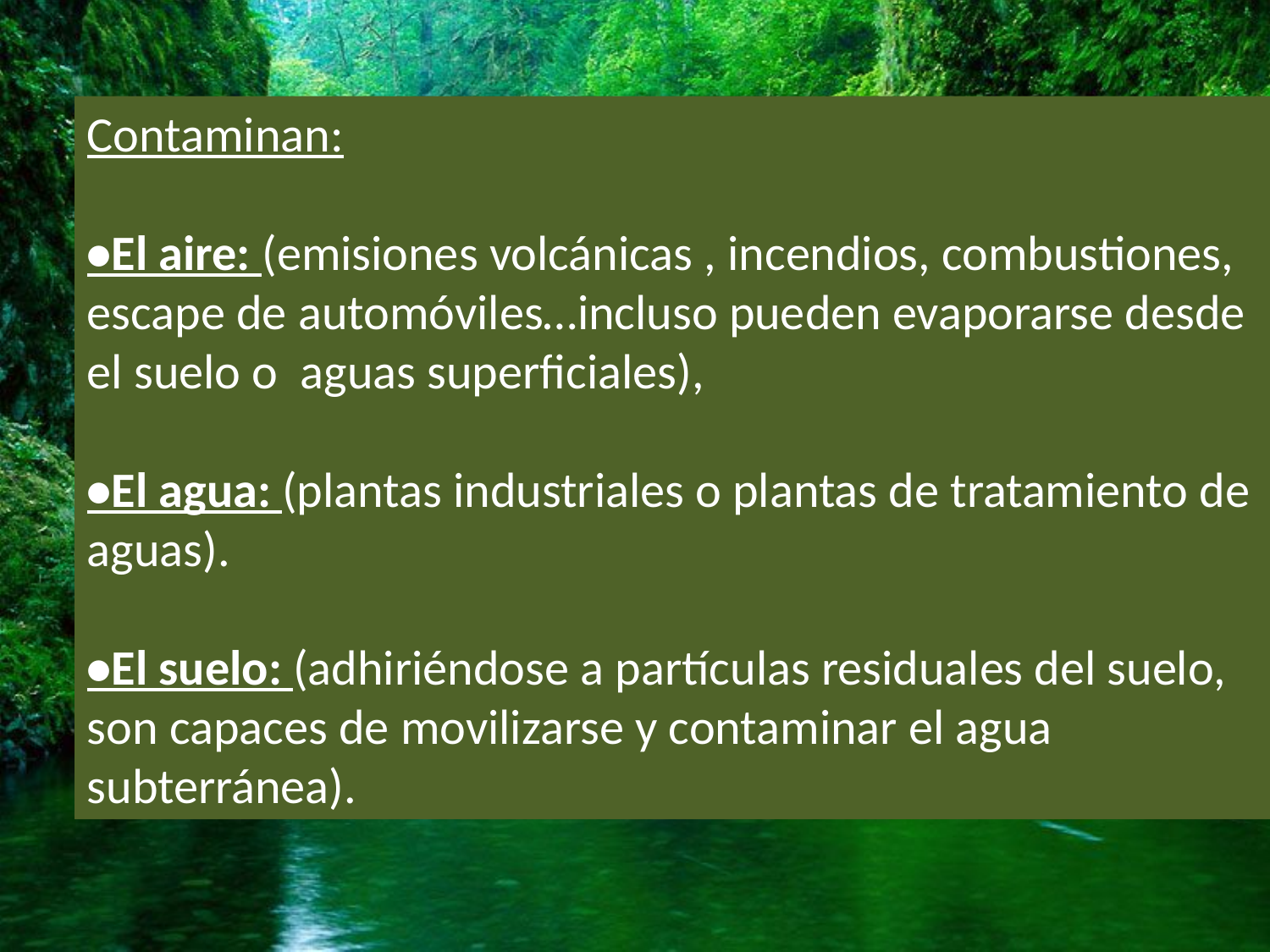

Contaminan:

•El aire: (emisiones volcánicas , incendios, combustiones, escape de automóviles…incluso pueden evaporarse desde el suelo o  aguas superficiales),

•El agua: (plantas industriales o plantas de tratamiento de aguas).

•El suelo: (adhiriéndose a partículas residuales del suelo, son capaces de movilizarse y contaminar el agua subterránea).